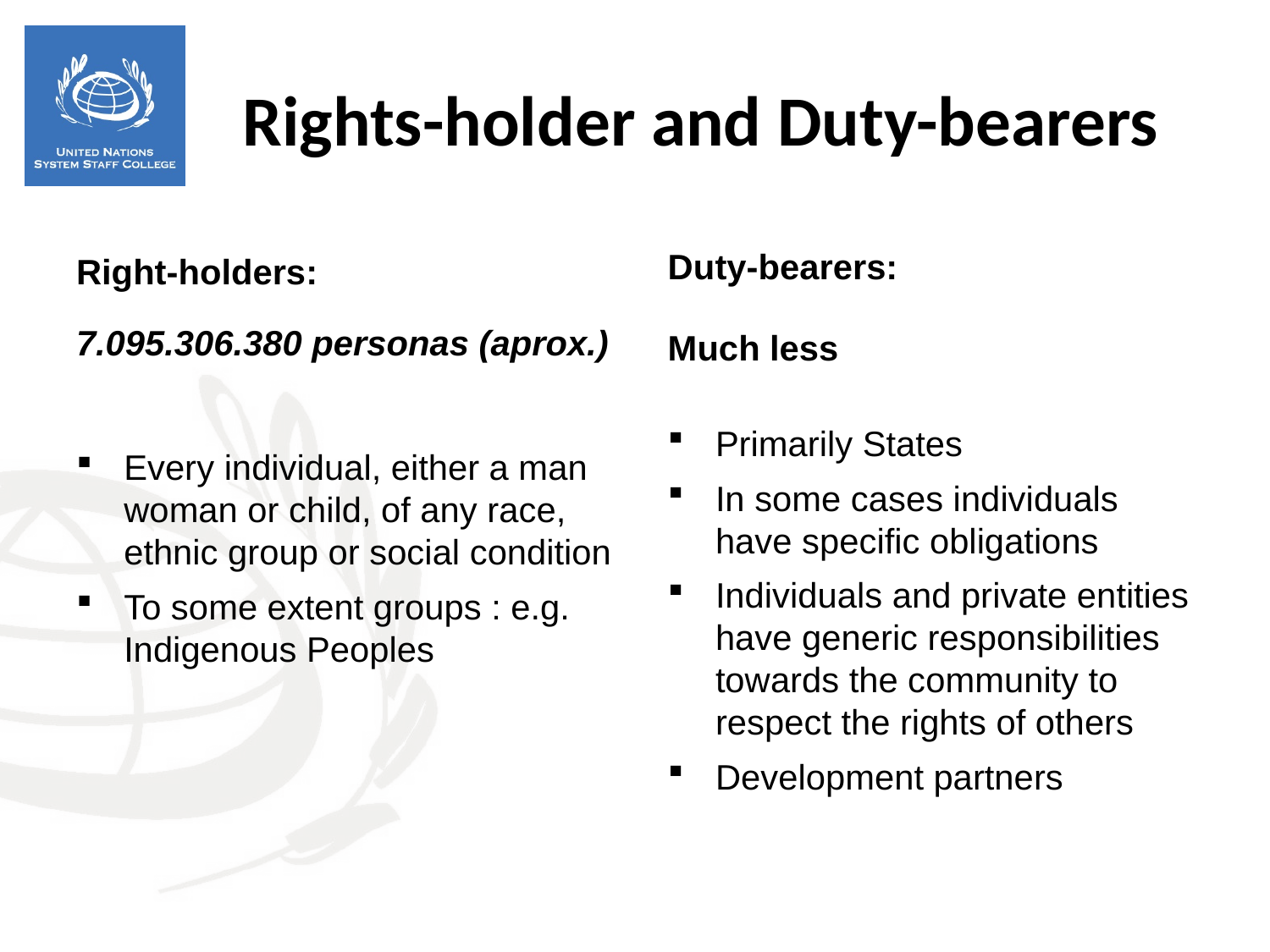

Rights-holder and Duty-bearers
Right-holders:
7.095.306.380 personas (aprox.)

Every individual, either a man woman or child, of any race, ethnic group or social condition
To some extent groups : e.g. Indigenous Peoples

Duty-bearers:

Much less

Primarily States
In some cases individuals have specific obligations
Individuals and private entities have generic responsibilities towards the community to respect the rights of others
Development partners